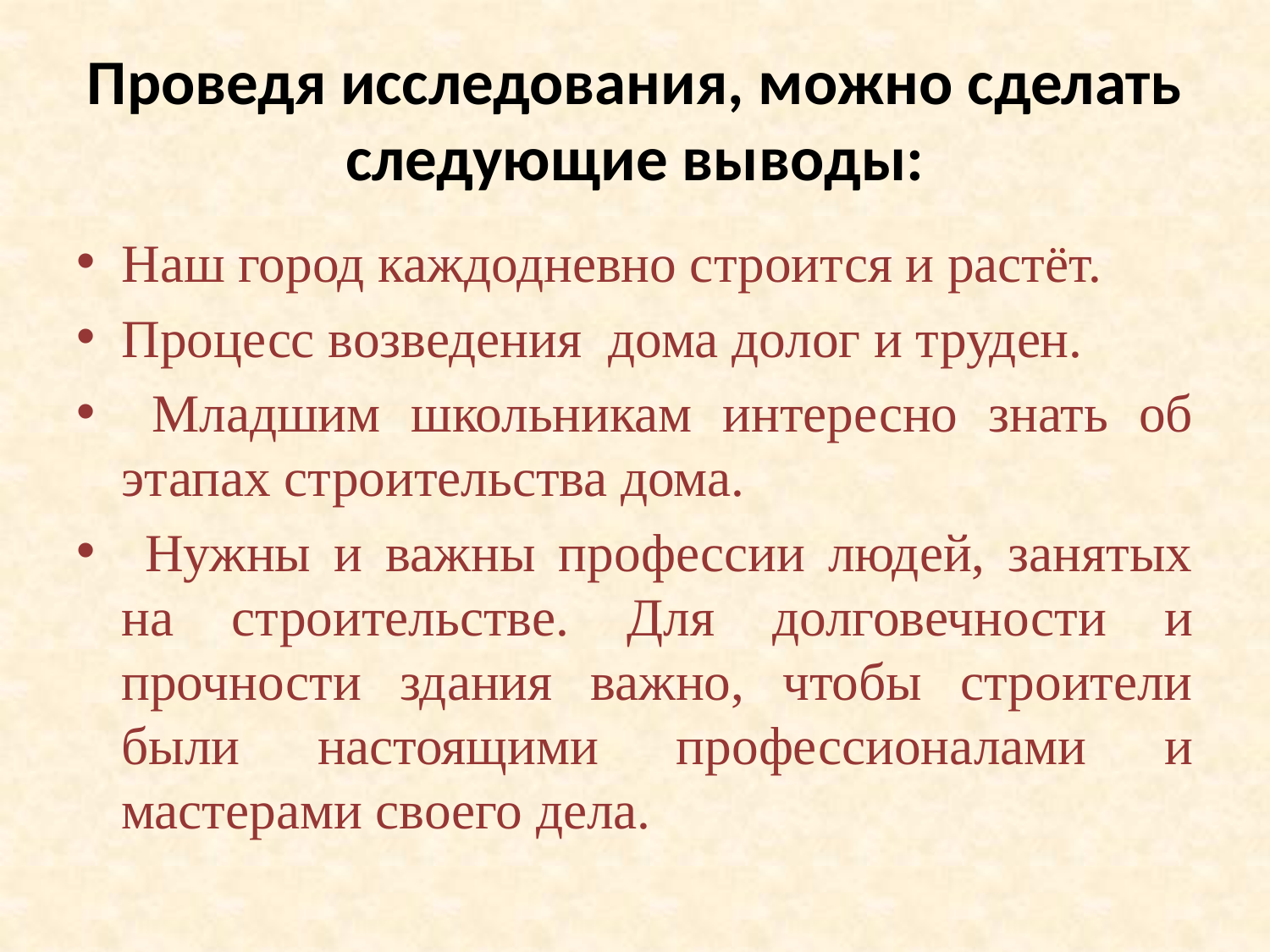

# Проведя исследования, можно сделать следующие выводы:
Наш город каждодневно строится и растёт.
Процесс возведения  дома долог и труден.
 Младшим школьникам интересно знать об этапах строительства дома.
 Нужны и важны профессии людей, занятых на строительстве. Для долговечности и прочности здания важно, чтобы строители были настоящими профессионалами и мастерами своего дела.